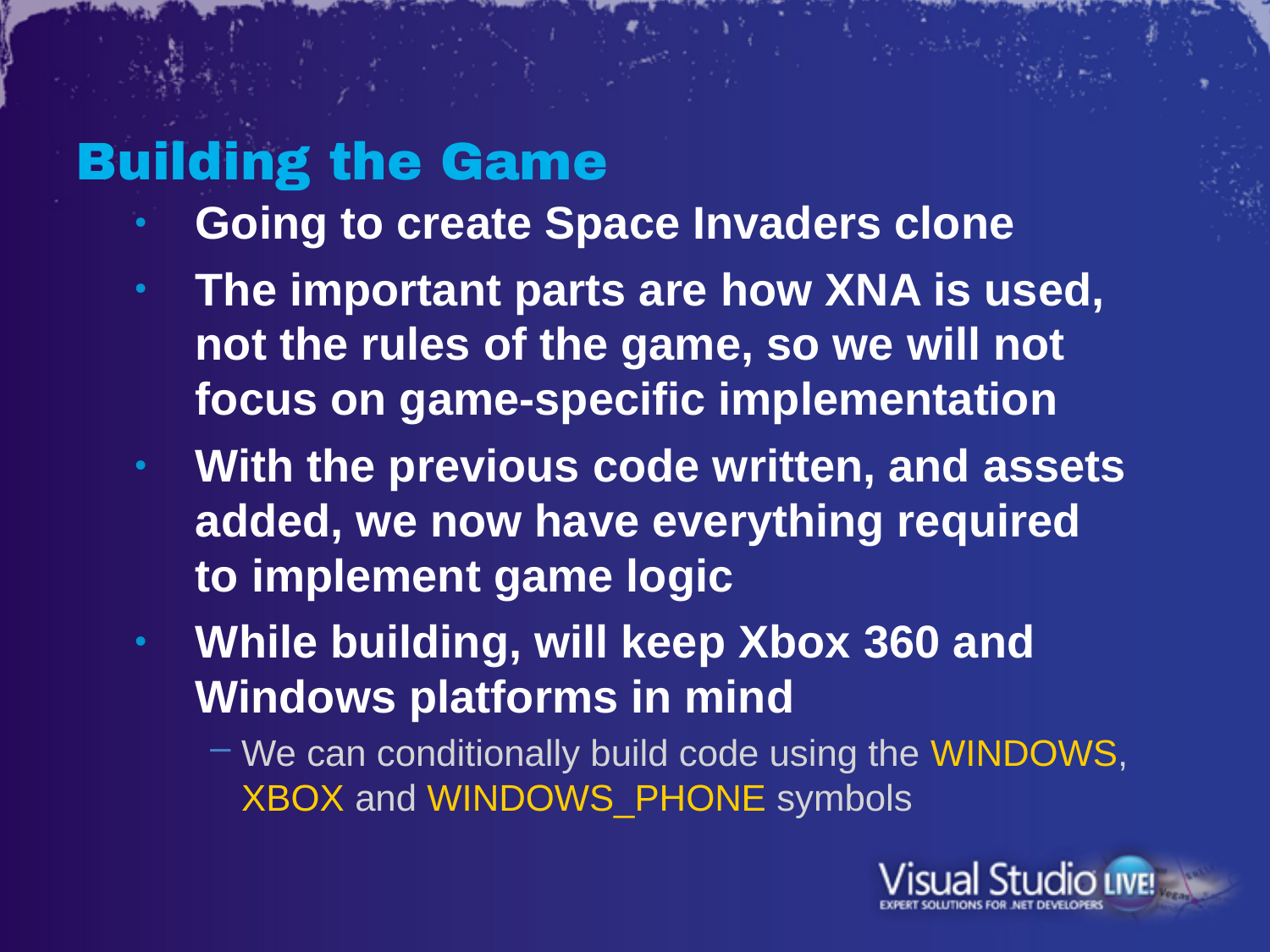

# Building the Game
Going to create Space Invaders clone
The important parts are how XNA is used, not the rules of the game, so we will not focus on game-specific implementation
With the previous code written, and assets added, we now have everything required to implement game logic
While building, will keep Xbox 360 and Windows platforms in mind
We can conditionally build code using the WINDOWS, XBOX and WINDOWS_PHONE symbols